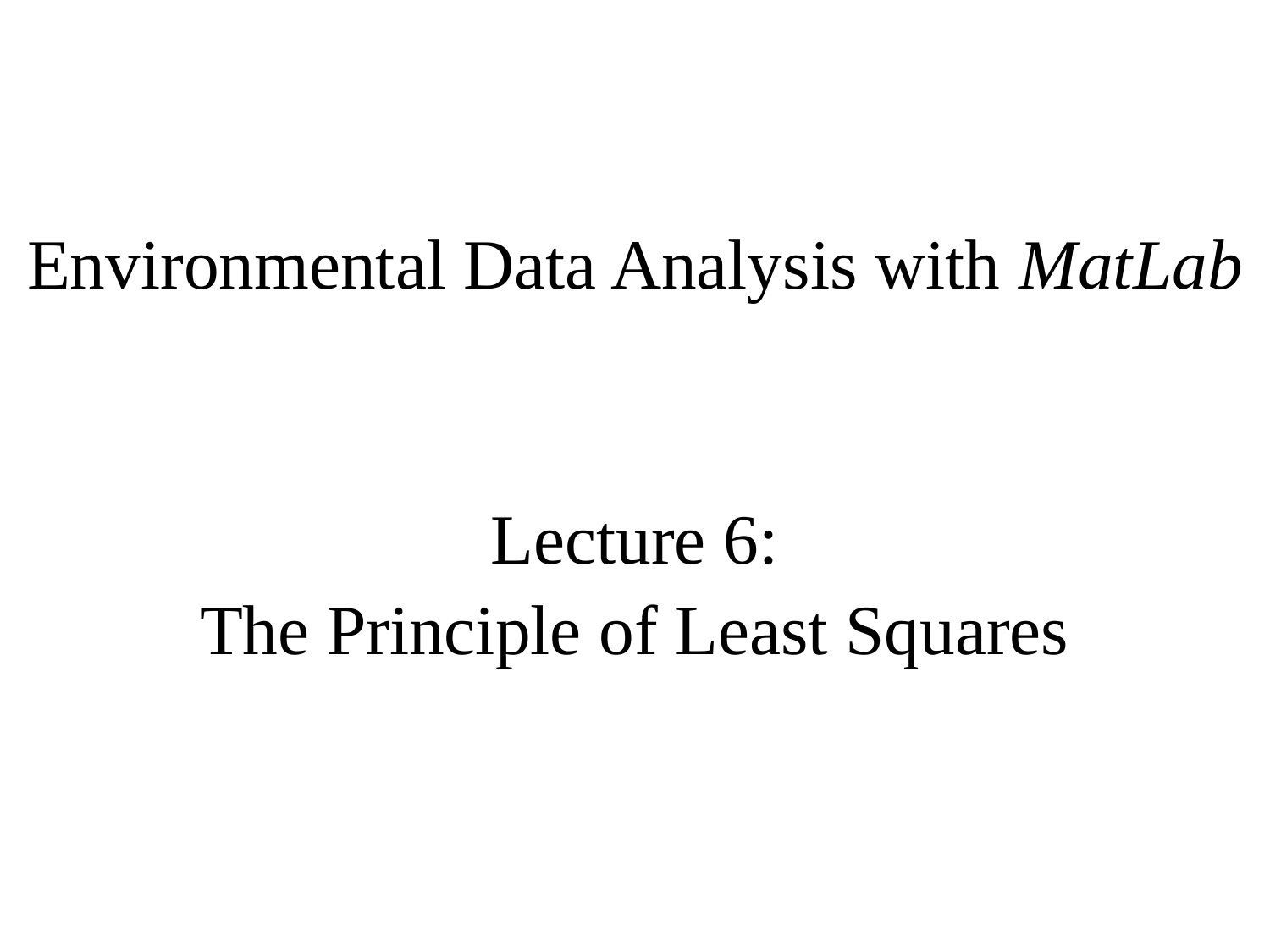

Environmental Data Analysis with MatLab
Lecture 6:
The Principle of Least Squares